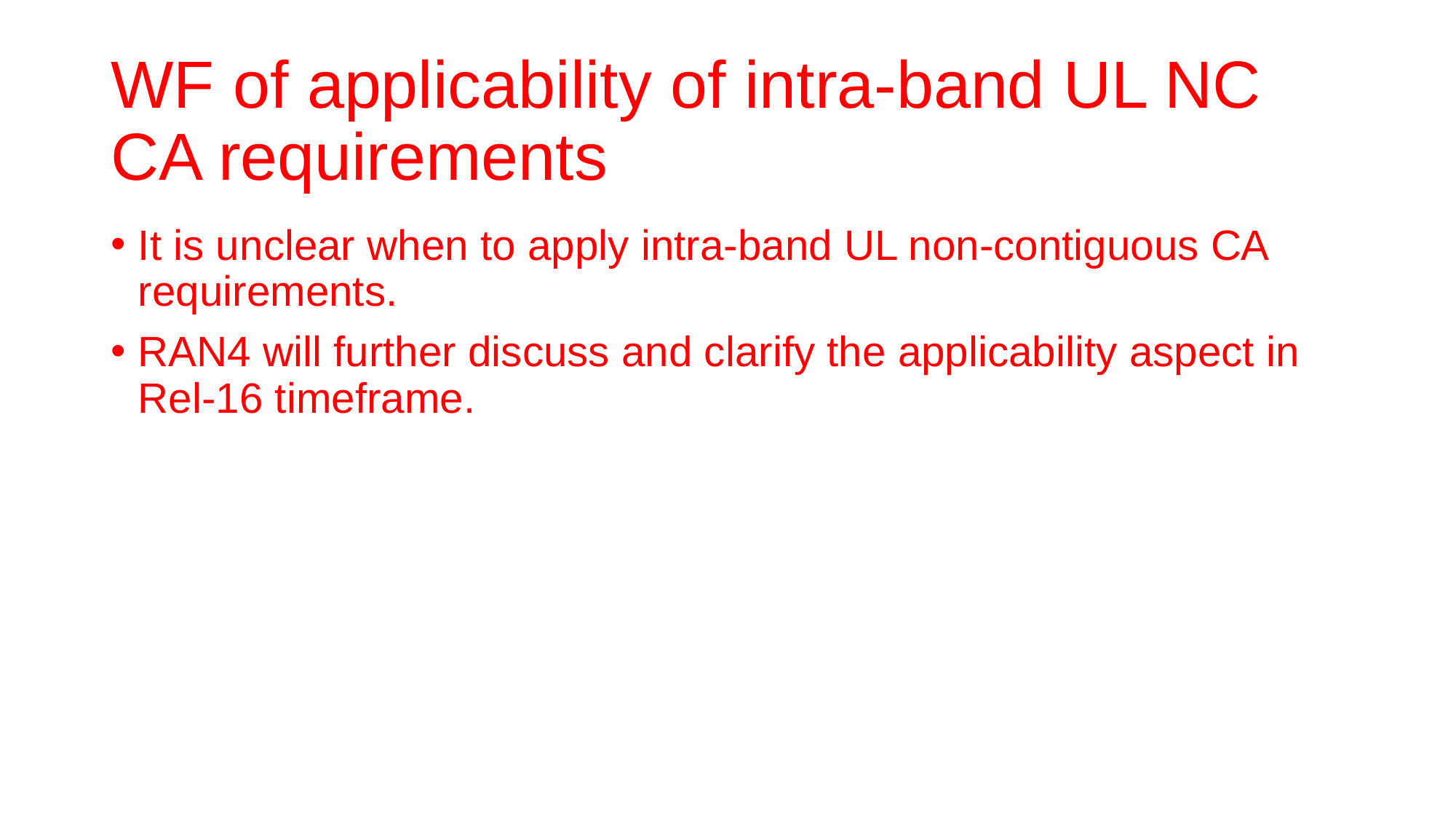

# WF of applicability of intra-band UL NC CA requirements
It is unclear when to apply intra-band UL non-contiguous CA requirements.
RAN4 will further discuss and clarify the applicability aspect in Rel-16 timeframe.